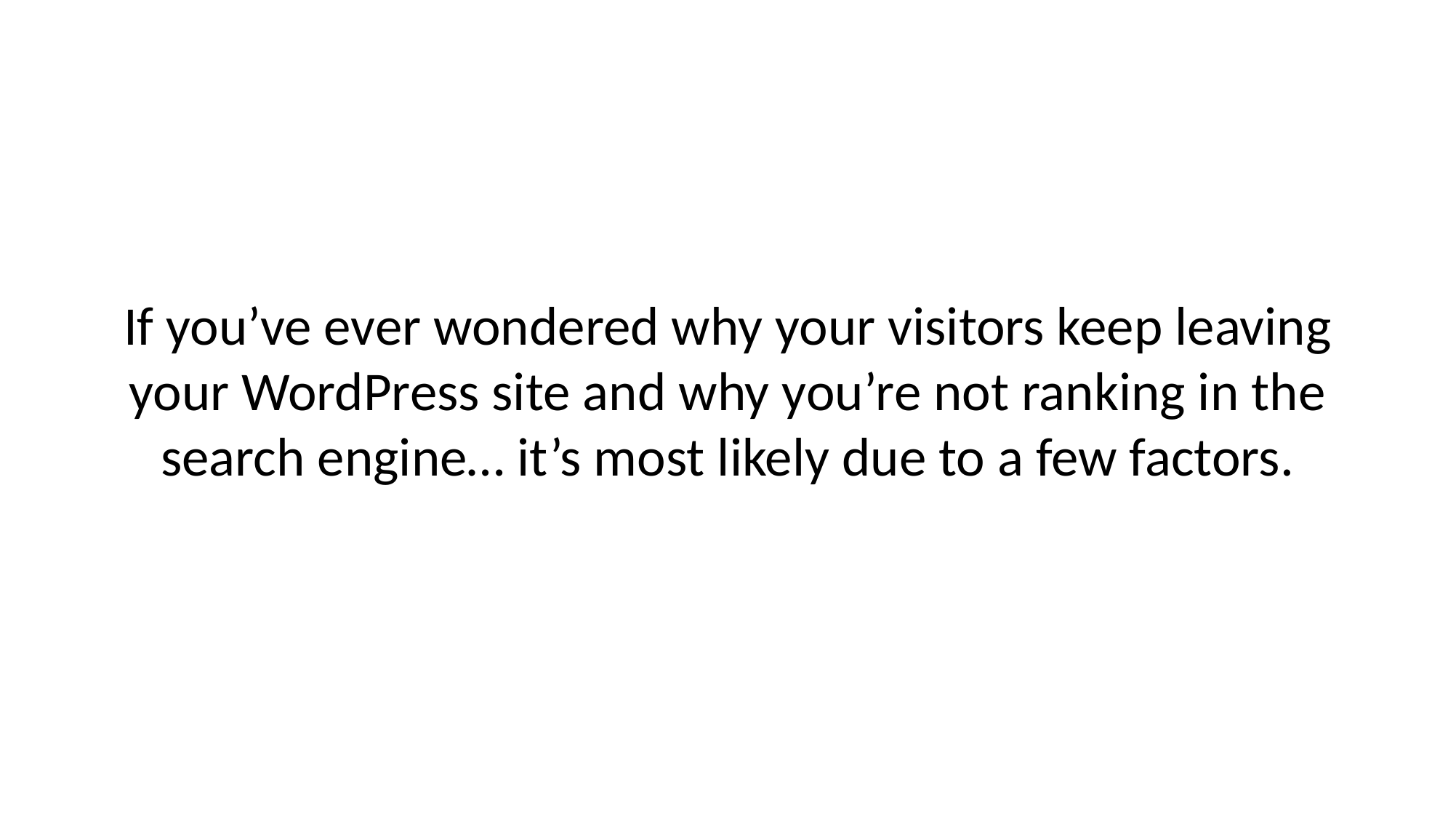

# If you’ve ever wondered why your visitors keep leaving your WordPress site and why you’re not ranking in the search engine… it’s most likely due to a few factors.